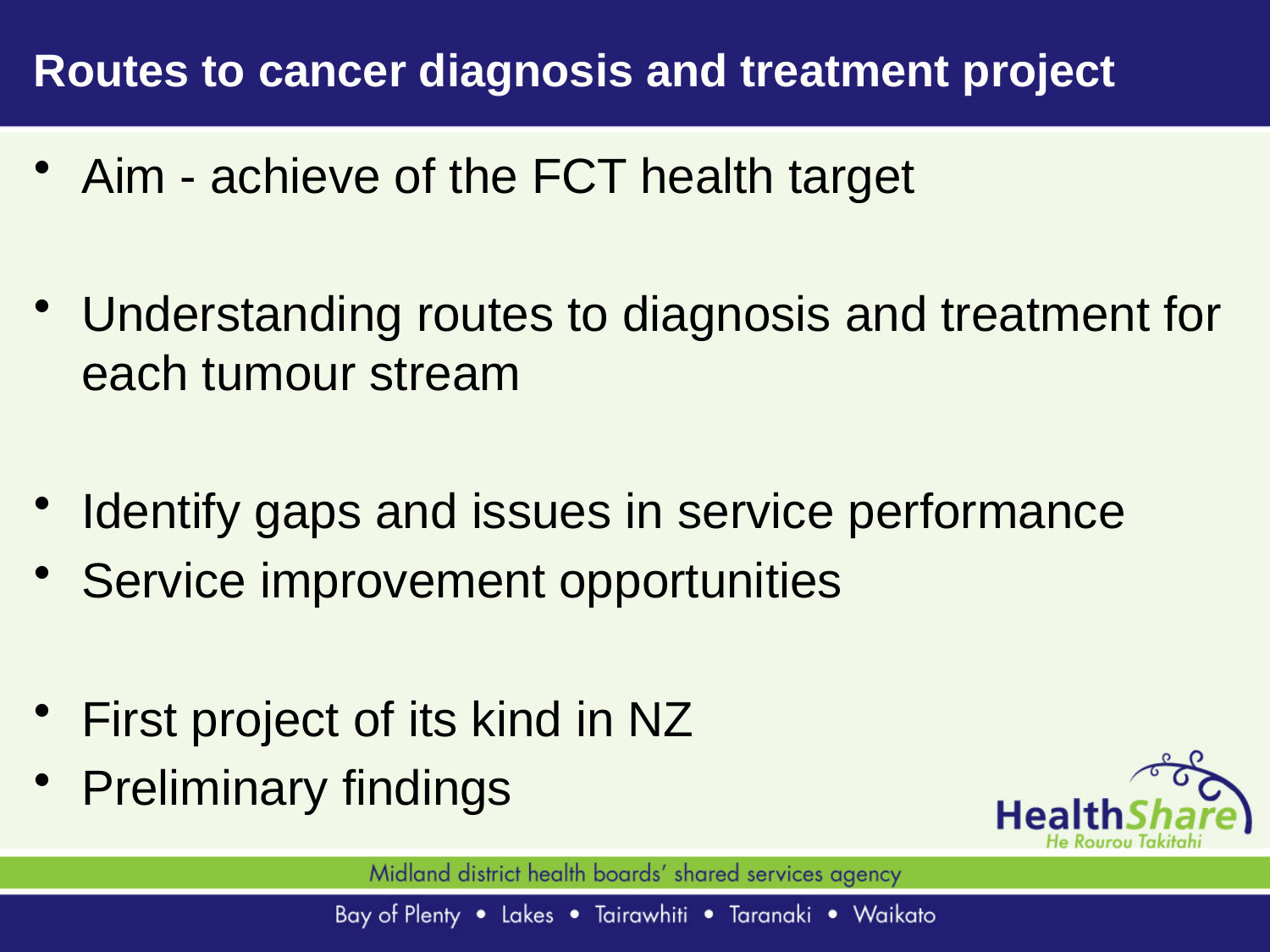

# Routes to cancer diagnosis and treatment project
Aim - achieve of the FCT health target

Understanding routes to diagnosis and treatment for each tumour stream

Identify gaps and issues in service performance
Service improvement opportunities

First project of its kind in NZ
Preliminary findings